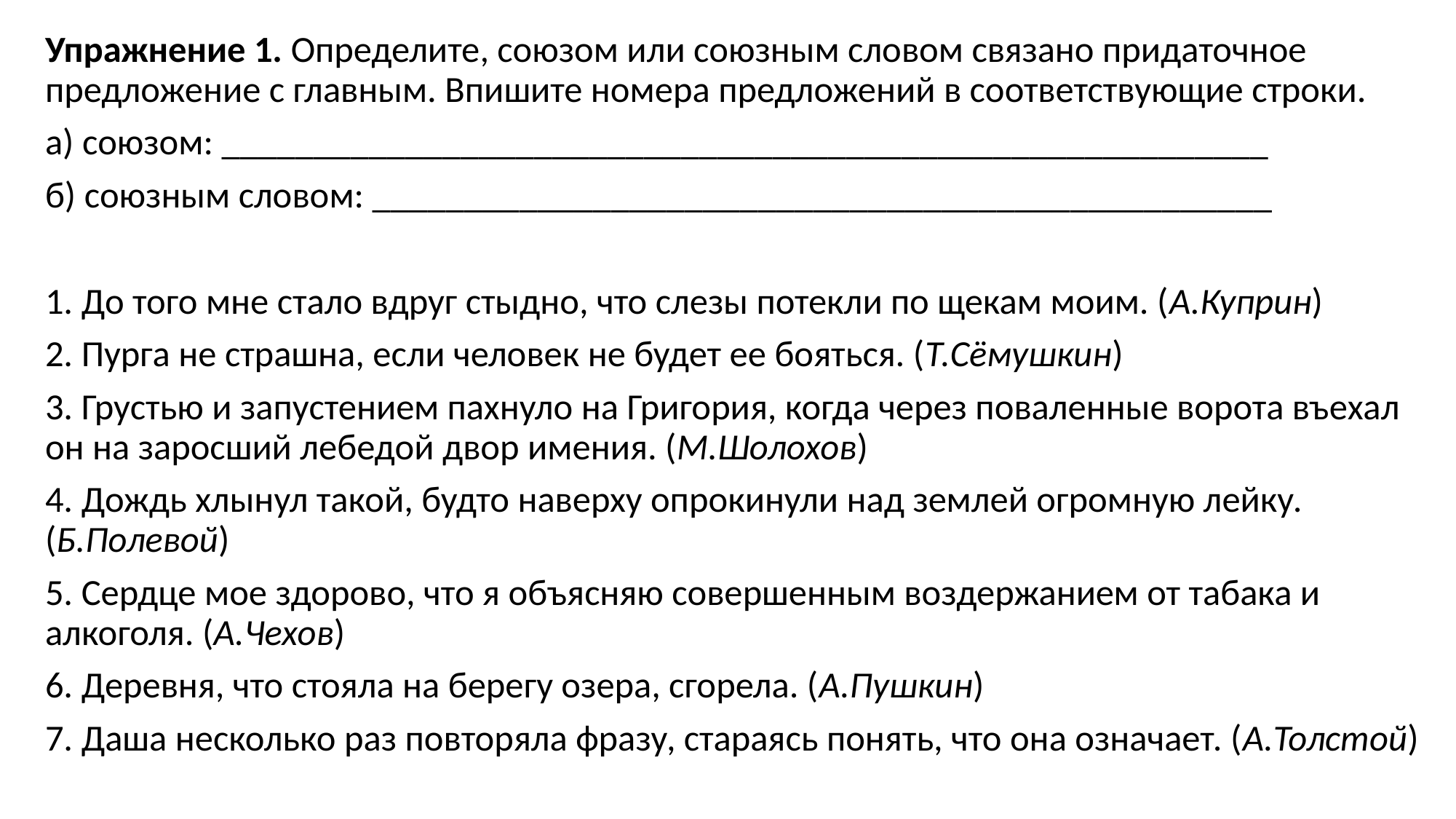

Упражнение 1. Определите, союзом или союзным словом связано придаточное предложение с главным. Впишите номера предложений в соответствующие строки.
а) союзом: _________________________________________________________
б) союзным словом: _________________________________________________

1. До того мне стало вдруг стыдно, что слезы потекли по щекам моим. (А.Куприн)
2. Пурга не страшна, если человек не будет ее бояться. (Т.Сёмушкин)
3. Грустью и запустением пахнуло на Григория, когда через поваленные ворота въехал он на заросший лебедой двор имения. (М.Шолохов)
4. Дождь хлынул такой, будто наверху опрокинули над землей огромную лейку. (Б.Полевой)
5. Сердце мое здорово, что я объясняю совершенным воздержанием от табака и алкоголя. (А.Чехов)
6. Деревня, что стояла на берегу озера, сгорела. (А.Пушкин)
7. Даша несколько раз повторяла фразу, стараясь понять, что она означает. (А.Толстой)